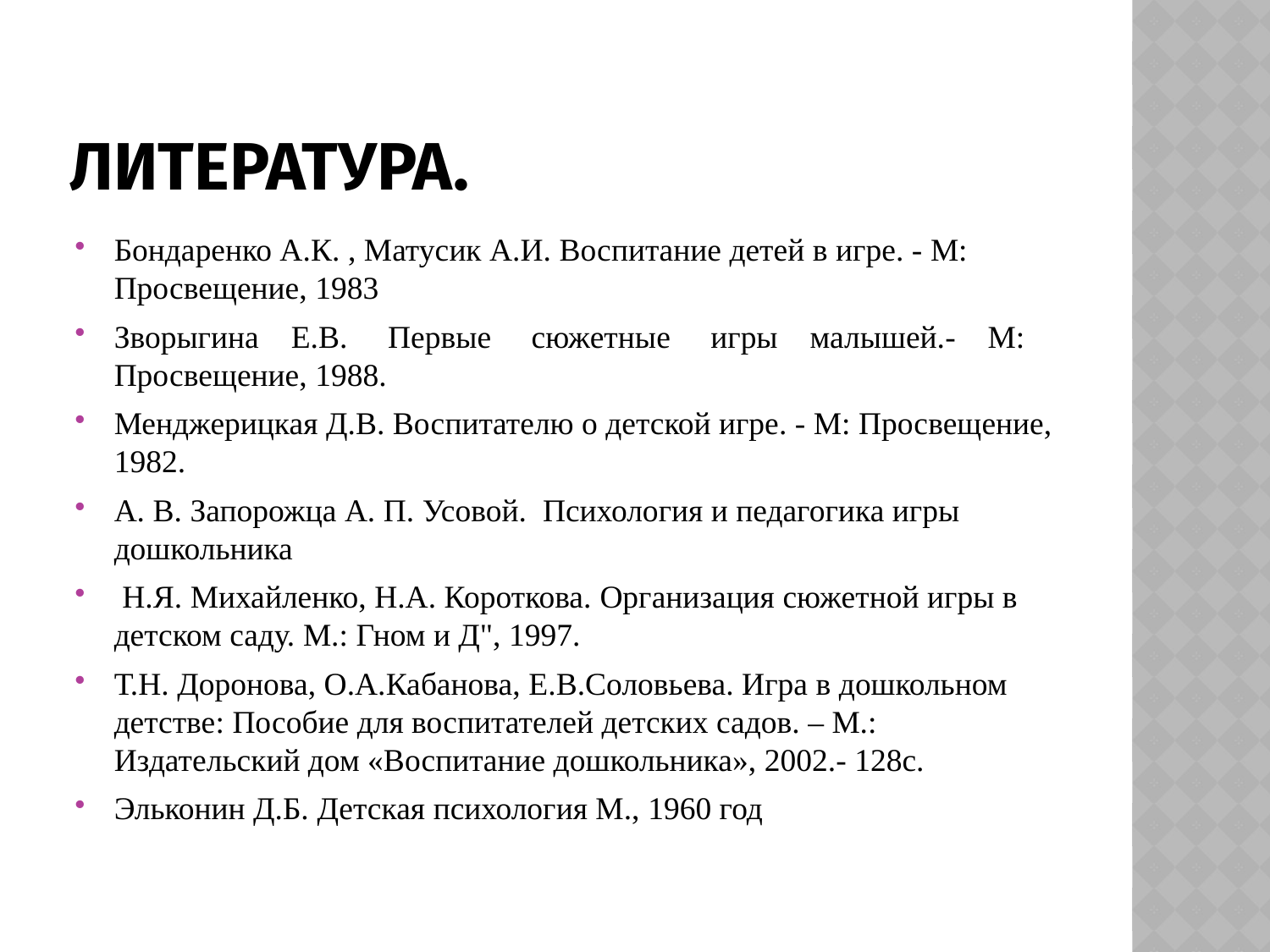

# Литература.
Бондаренко А.К. , Матусик А.И. Воспитание детей в игре. - М:
Просвещение, 1983
Зворыгина    Е.В.     Первые     сюжетные     игры    малышей.-    М: Просвещение, 1988.
Менджерицкая Д.В. Воспитателю о детской игре. - М: Просвещение, 1982.
А. В. Запорожца А. П. Усовой.  Психология и педагогика игры дошкольника
 Н.Я. Михайленко, Н.А. Короткова. Организация сюжетной игры в детском саду. М.: Гном и Д", 1997.
Т.Н. Доронова, О.А.Кабанова, Е.В.Соловьева. Игра в дошкольном детстве: Пособие для воспитателей детских садов. – М.: Издательский дом «Воспитание дошкольника», 2002.- 128с.
Эльконин Д.Б. Детская психология М., 1960 год